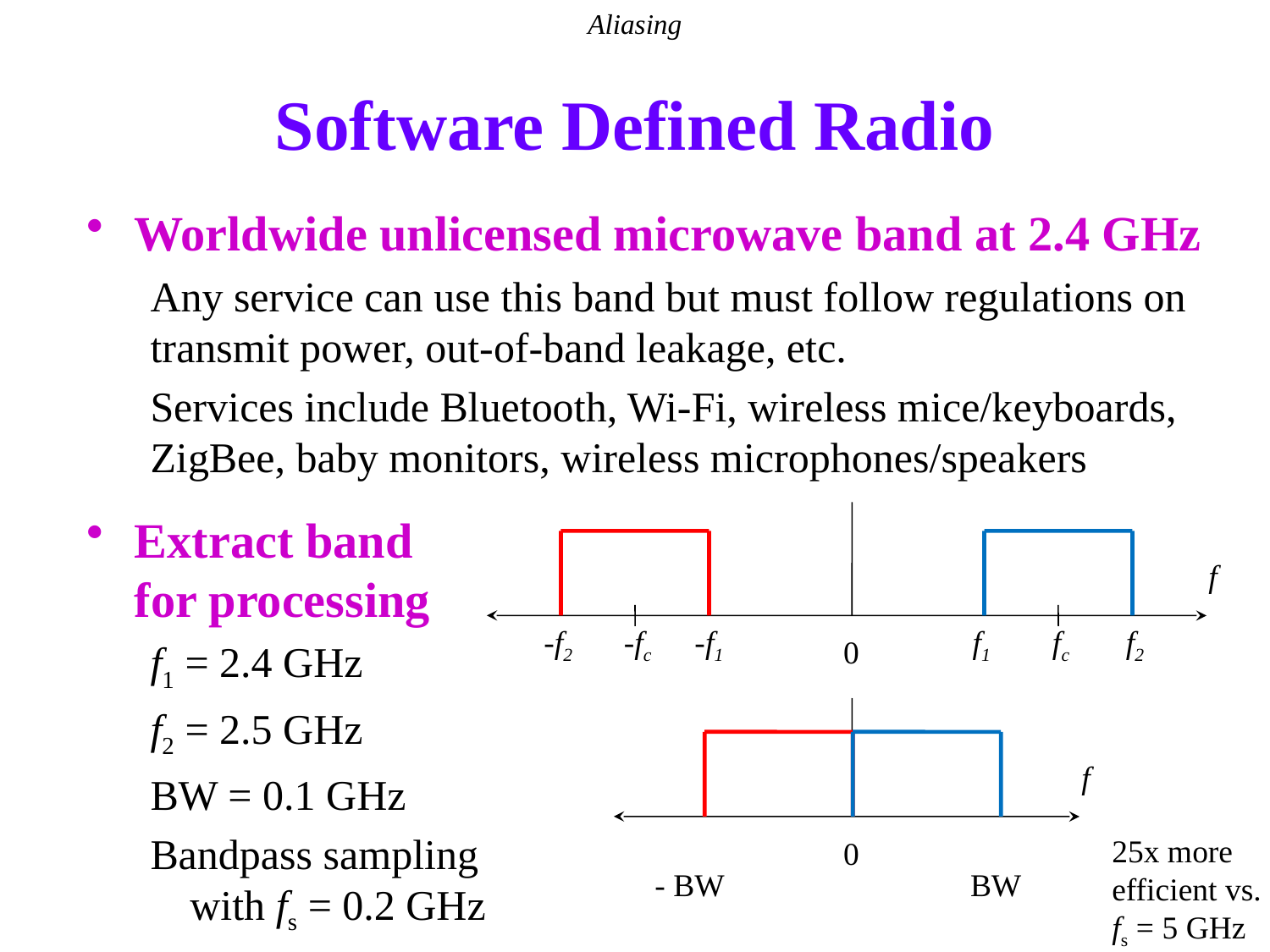

Aliasing
# Software Defined Radio
Worldwide unlicensed microwave band at 2.4 GHz
Any service can use this band but must follow regulations on transmit power, out-of-band leakage, etc.
Services include Bluetooth, Wi-Fi, wireless mice/keyboards, ZigBee, baby monitors, wireless microphones/speakers
Extract band
for processing
f1 = 2.4 GHz
f2 = 2.5 GHz
BW = 0.1 GHz
Bandpass sampling with fs = 0.2 GHz

f

-f2
-fc
f1
fc
f2
-f1
0

f

0
25x more efficient vs. fs = 5 GHz
- BW
BW